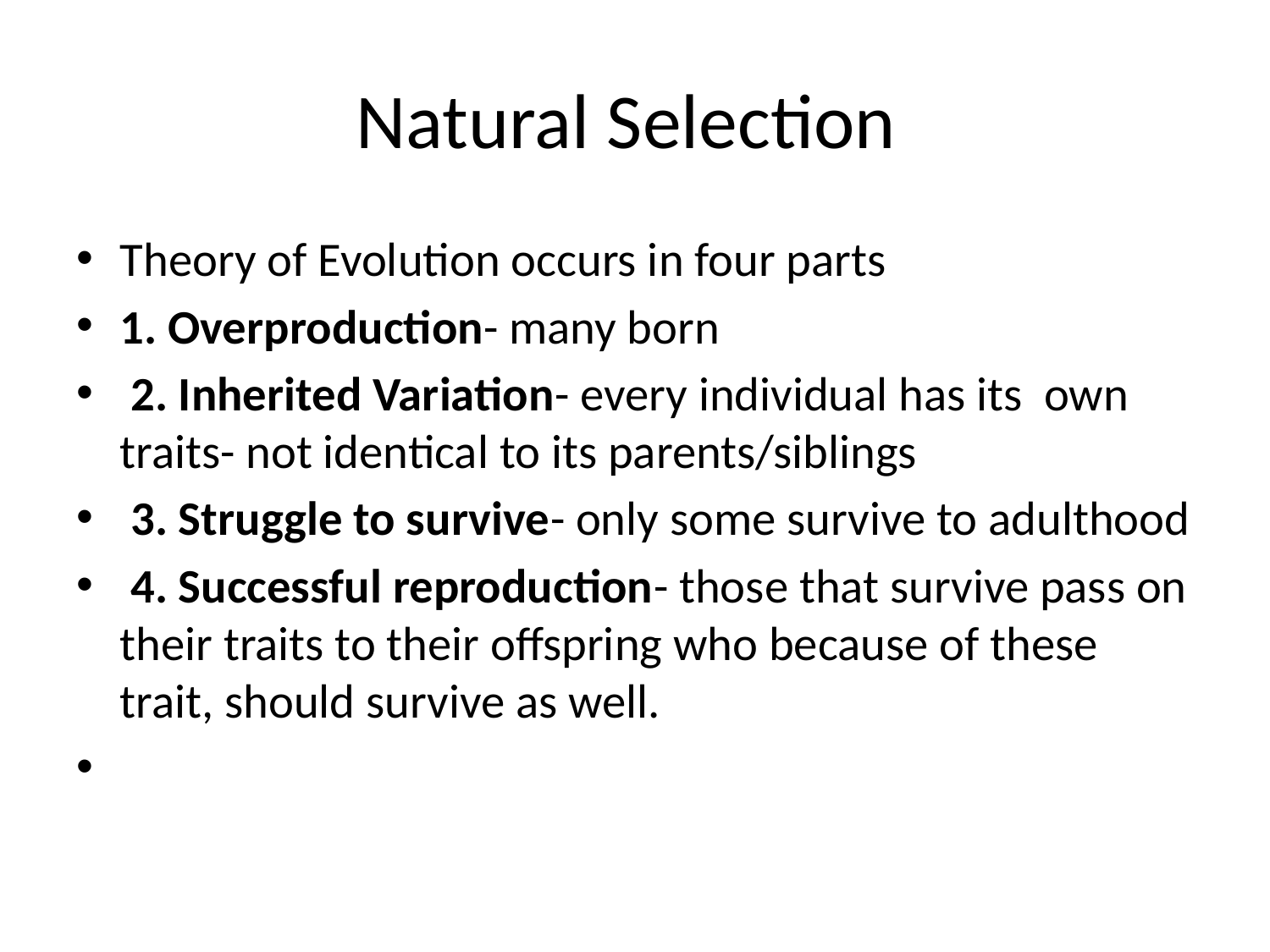

# Natural Selection
Theory of Evolution occurs in four parts
1. Overproduction- many born
 2. Inherited Variation- every individual has its  own traits- not identical to its parents/siblings
 3. Struggle to survive- only some survive to adulthood
 4. Successful reproduction- those that survive pass on their traits to their offspring who because of these trait, should survive as well.